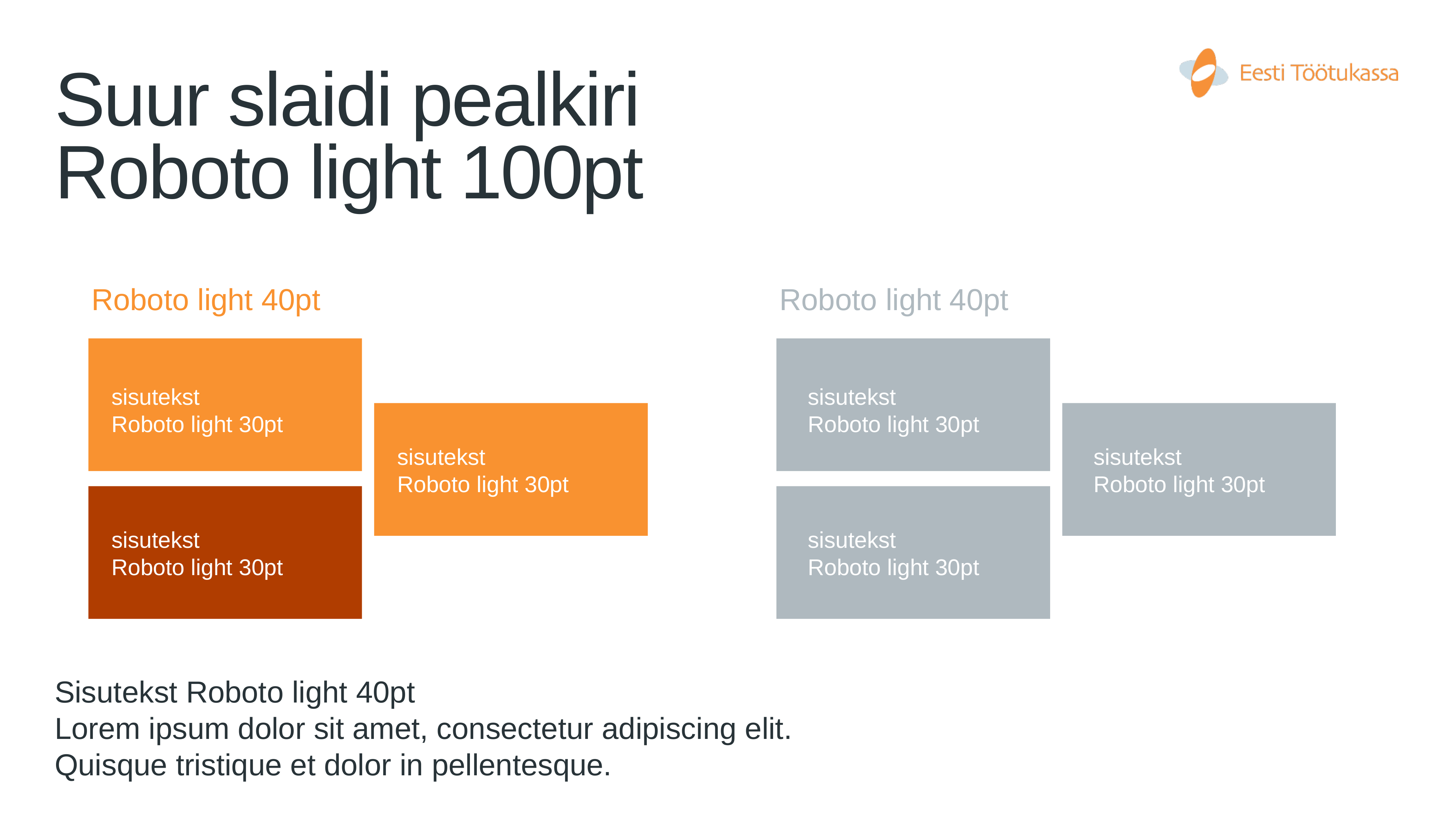

Suur slaidi pealkiri
Roboto light 100pt
Roboto light 40pt
Roboto light 40pt

sisutekst
Roboto light 30pt
sisutekst
Roboto light 30pt

sisutekst
Roboto light 30pt
sisutekst
Roboto light 30pt

sisutekst
Roboto light 30pt
sisutekst
Roboto light 30pt
Sisutekst Roboto light 40pt
Lorem ipsum dolor sit amet, consectetur adipiscing elit. Quisque tristique et dolor in pellentesque.